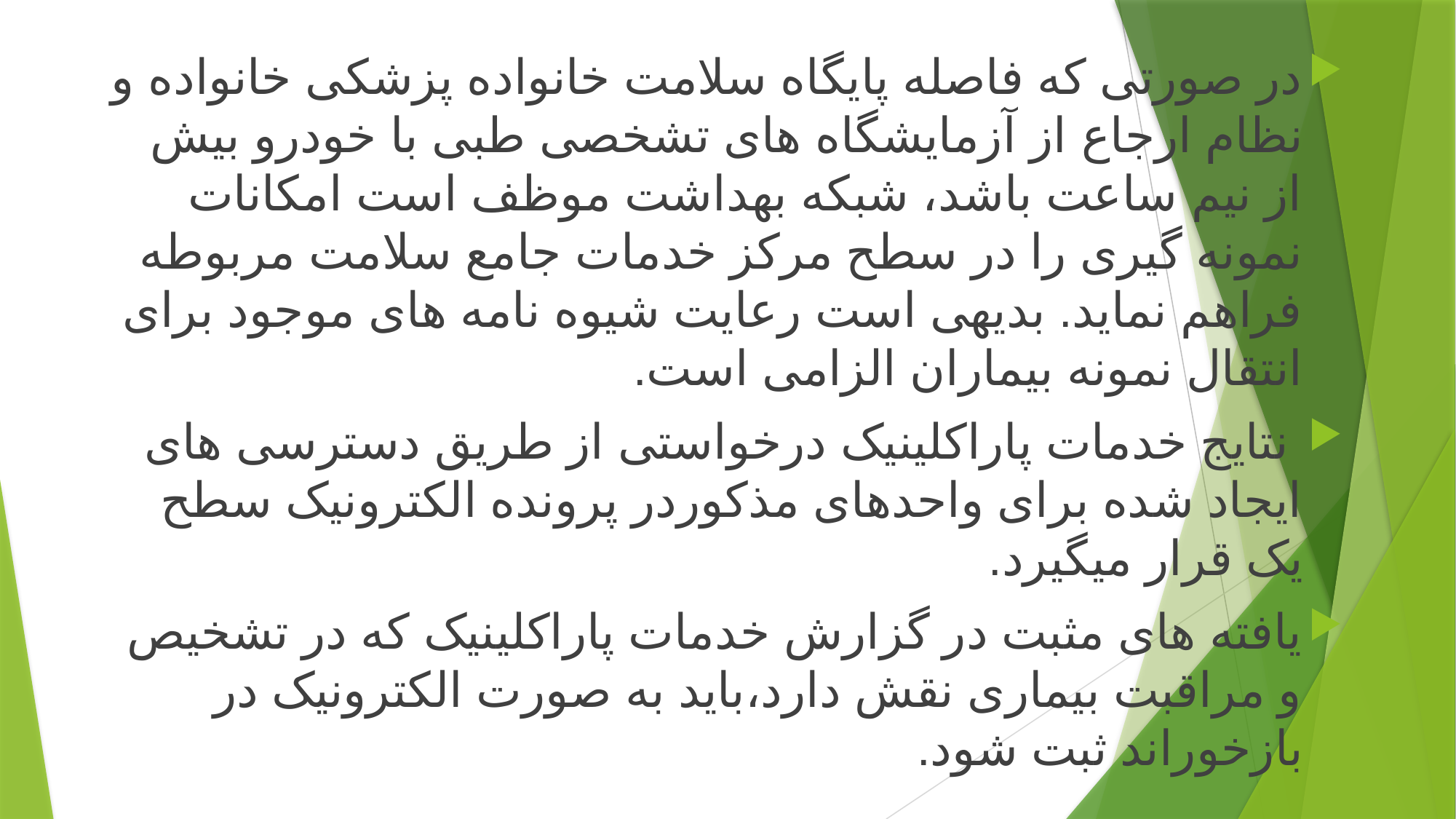

در صورتی که فاصله پایگاه سلامت خانواده پزشکی خانواده و نظام ارجاع از آزمایشگاه های تشخصی طبی با خودرو بیش از نیم ساعت باشد، شبکه بهداشت موظف است امکانات نمونه گیری را در سطح مرکز خدمات جامع سلامت مربوطه فراهم نماید. بدیهی است رعایت شیوه نامه های موجود برای انتقال نمونه بیماران الزامی است.
 نتایج خدمات پاراکلینیک درخواستی از طریق دسترسی های ایجاد شده برای واحدهای مذکوردر پرونده الکترونیک سطح یک قرار میگیرد.
یافته های مثبت در گزارش خدمات پاراکلینیک که در تشخیص و مراقبت بیماری نقش دارد،باید به صورت الکترونیک در بازخوراند ثبت شود.